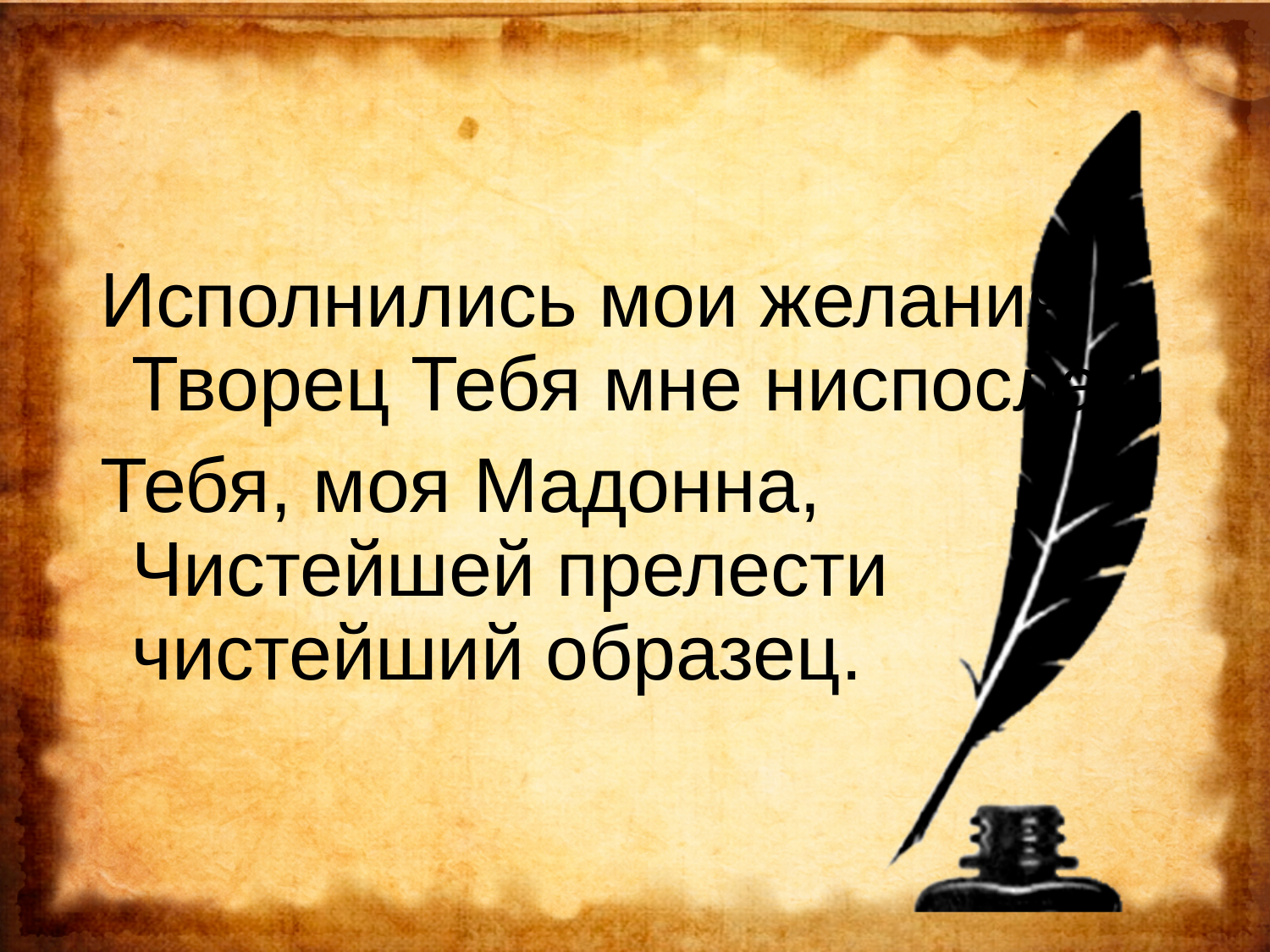

#
Исполнились мои желания.
Творец Тебя мне ниспослал,
Тебя, моя Мадонна,
Чистейшей прелести чистейший образец.